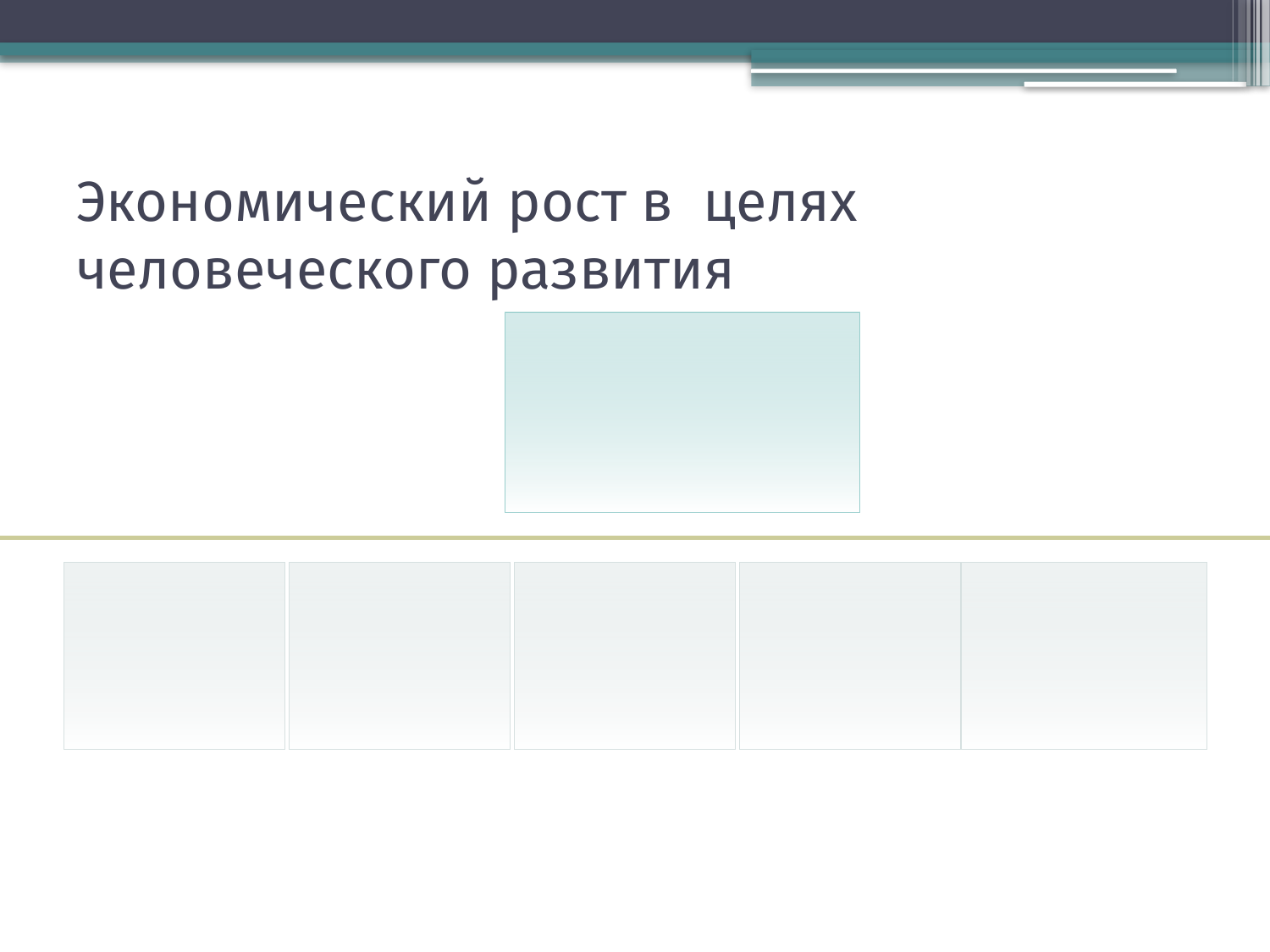

# Экономический рост в  целях человеческого развития